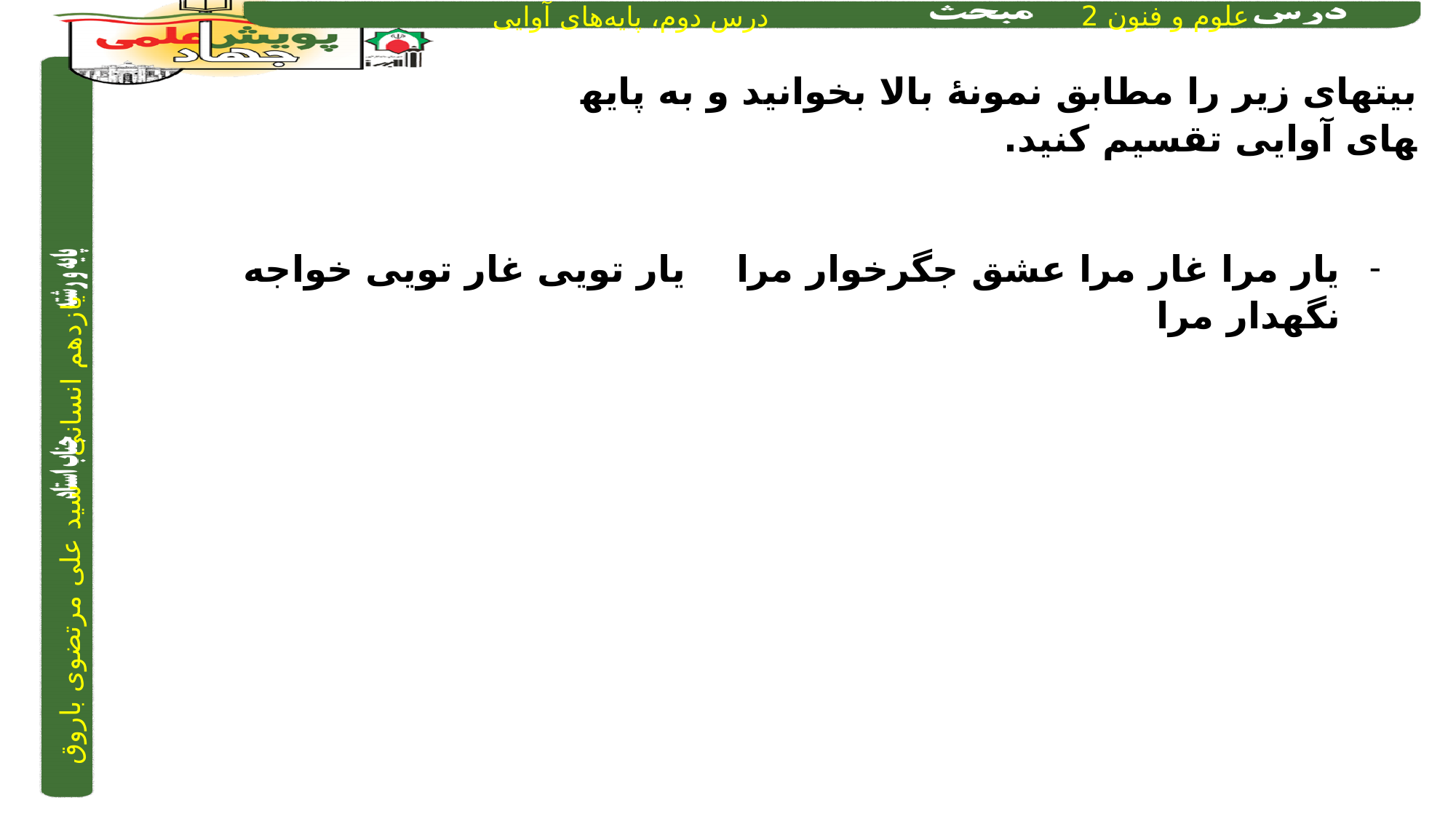

بیت­های زیر را مطابق نمونۀ بالا بخوانید و به پایه­های آوایی تقسیم کنید.
یار مرا غار مرا عشق جگرخوار مرا 		یار تویی غار تویی خواجه نگهدار مرا